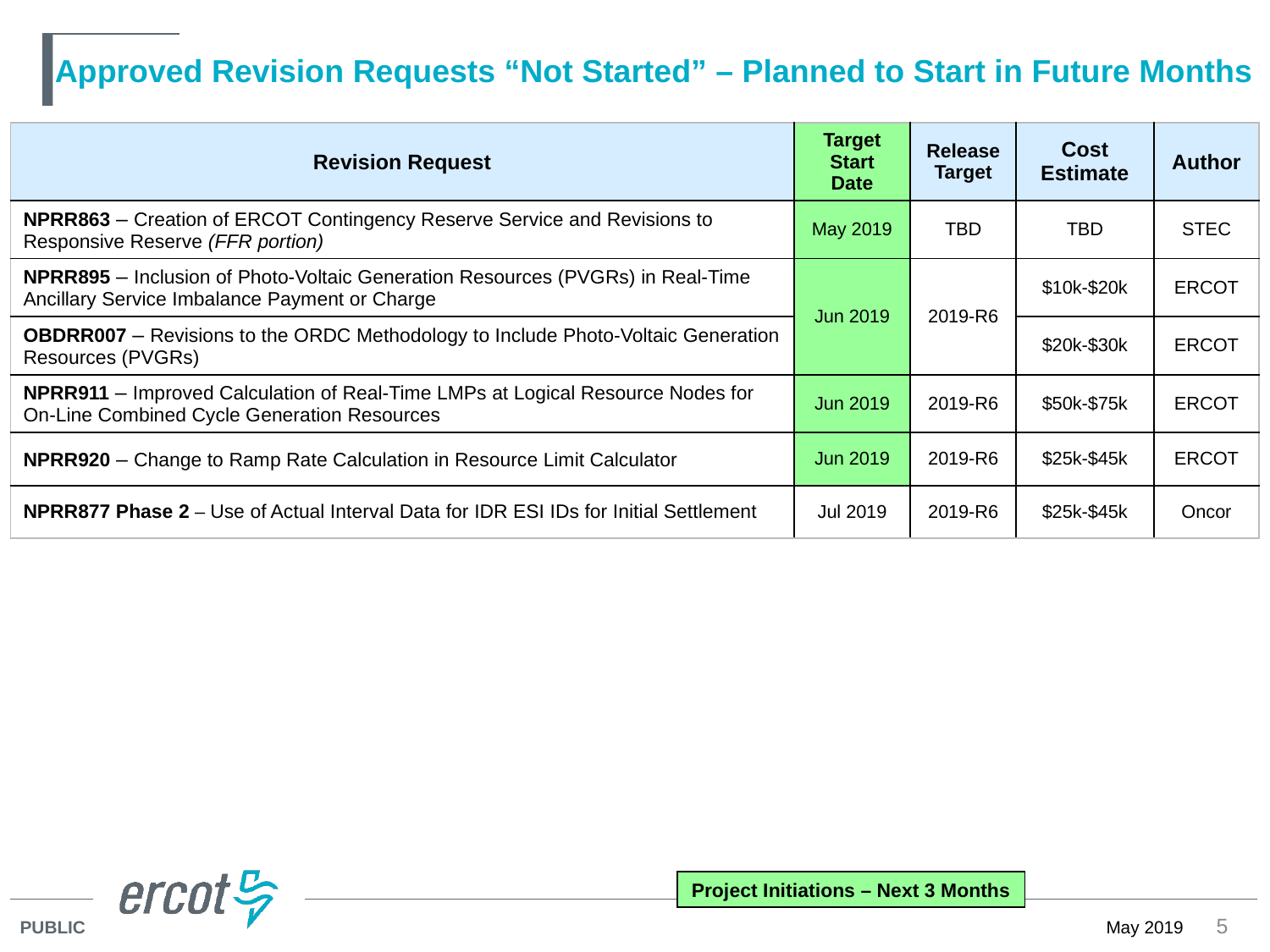

# Approved Revision Requests “Not Started” – Planned to Start in Future Months
| Revision Request | Target Start Date | Release Target | Cost Estimate | Author |
| --- | --- | --- | --- | --- |
| NPRR863 – Creation of ERCOT Contingency Reserve Service and Revisions to Responsive Reserve (FFR portion) | May 2019 | TBD | TBD | STEC |
| NPRR895 – Inclusion of Photo-Voltaic Generation Resources (PVGRs) in Real-Time Ancillary Service Imbalance Payment or Charge | Jun 2019 | 2019-R6 | $10k-$20k | ERCOT |
| OBDRR007 – Revisions to the ORDC Methodology to Include Photo-Voltaic Generation Resources (PVGRs) |  |  | $20k-$30k | ERCOT |
| NPRR911 – Improved Calculation of Real-Time LMPs at Logical Resource Nodes for On-Line Combined Cycle Generation Resources | Jun 2019 | 2019-R6 | $50k-$75k | ERCOT |
| NPRR920 – Change to Ramp Rate Calculation in Resource Limit Calculator | Jun 2019 | 2019-R6 | $25k-$45k | ERCOT |
| NPRR877 Phase 2 – Use of Actual Interval Data for IDR ESI IDs for Initial Settlement | Jul 2019 | 2019-R6 | $25k-$45k | Oncor |
Project Initiations – Next 3 Months
5